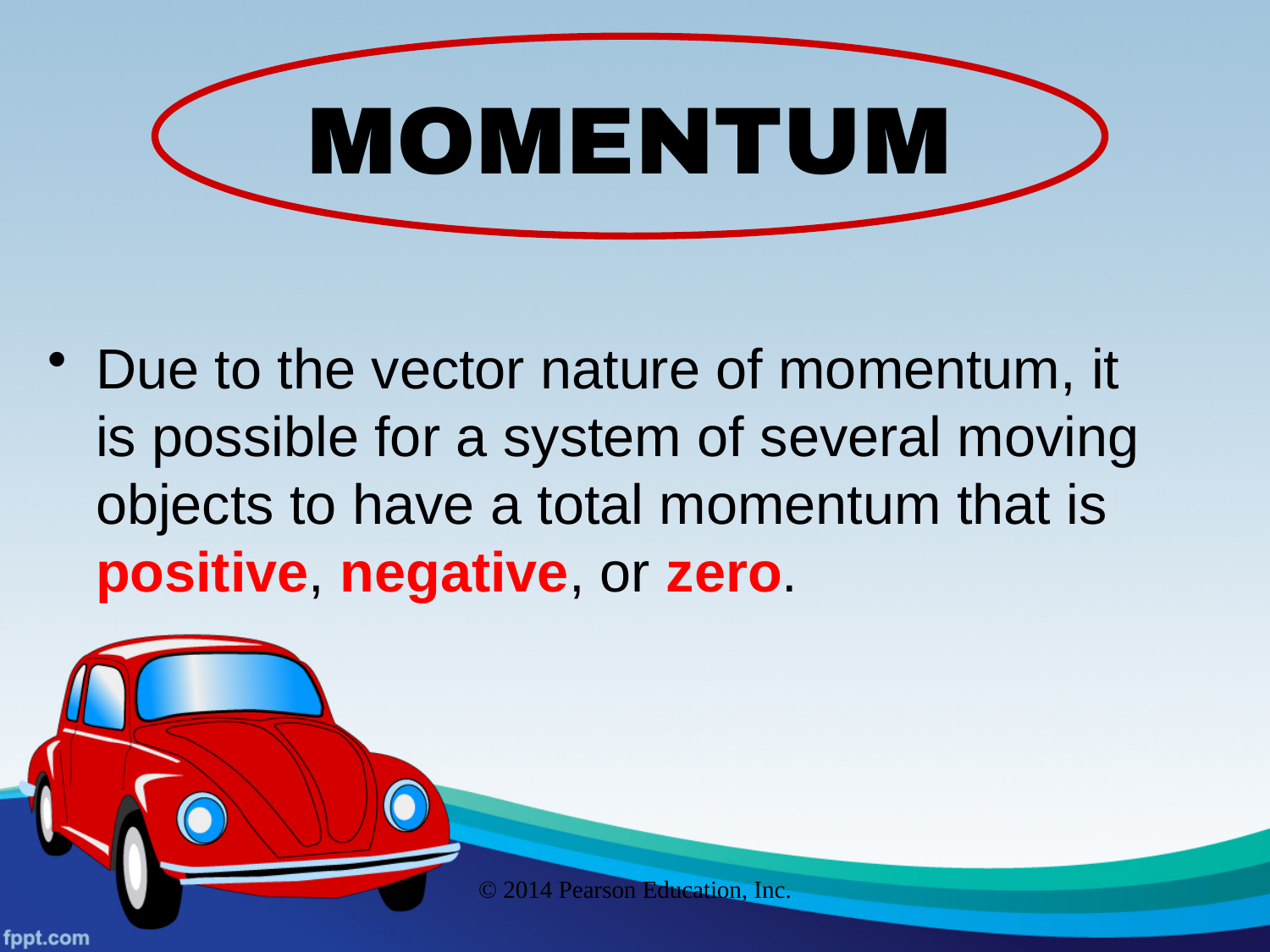

MOMENTUM

Due to the vector nature of momentum, it is possible for a system of several moving objects to have a total momentum that is positive, negative, or zero.
© 2014 Pearson Education, Inc.